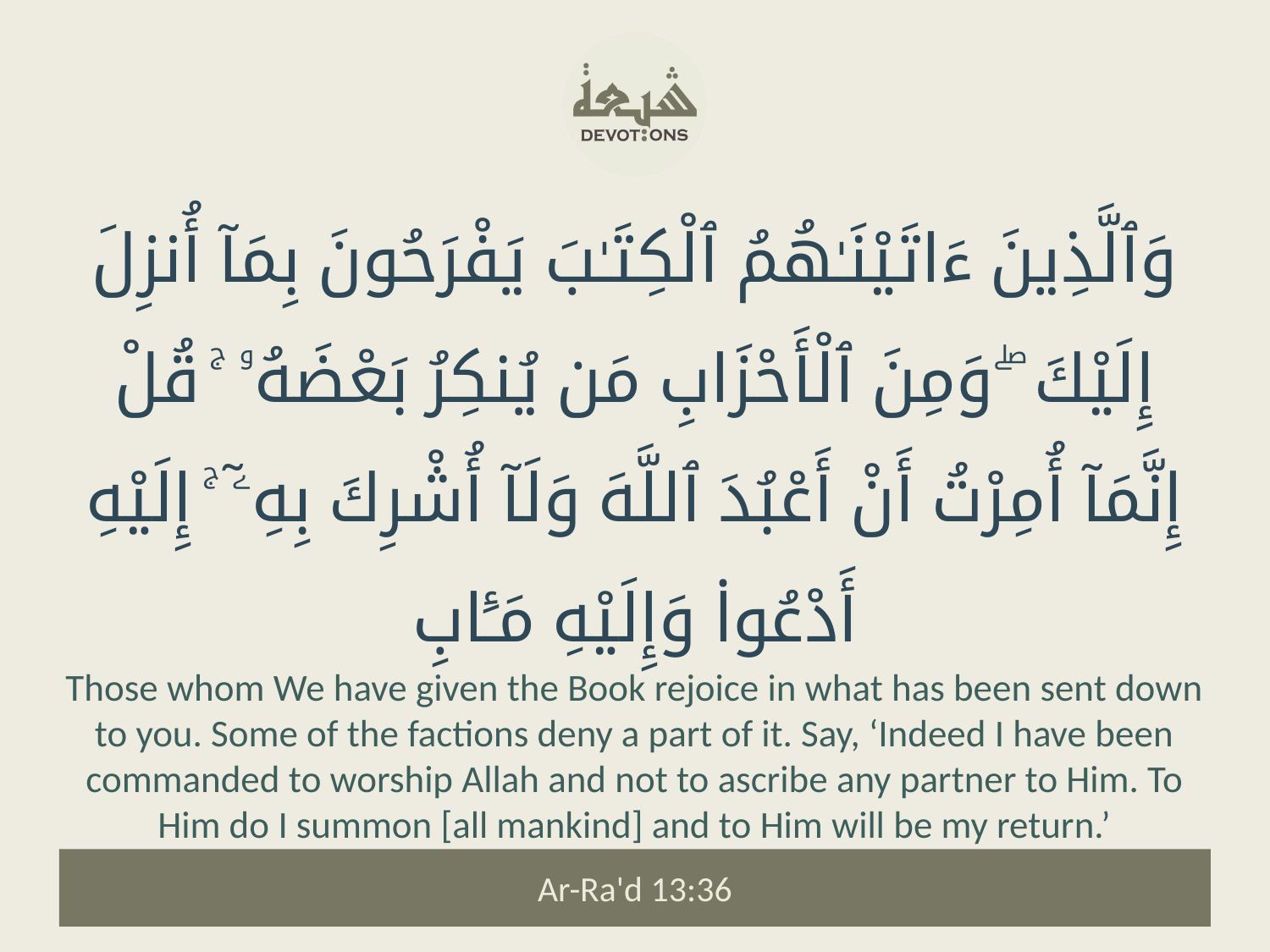

وَٱلَّذِينَ ءَاتَيْنَـٰهُمُ ٱلْكِتَـٰبَ يَفْرَحُونَ بِمَآ أُنزِلَ إِلَيْكَ ۖ وَمِنَ ٱلْأَحْزَابِ مَن يُنكِرُ بَعْضَهُۥ ۚ قُلْ إِنَّمَآ أُمِرْتُ أَنْ أَعْبُدَ ٱللَّهَ وَلَآ أُشْرِكَ بِهِۦٓ ۚ إِلَيْهِ أَدْعُوا۟ وَإِلَيْهِ مَـَٔابِ
Those whom We have given the Book rejoice in what has been sent down to you. Some of the factions deny a part of it. Say, ‘Indeed I have been commanded to worship Allah and not to ascribe any partner to Him. To Him do I summon [all mankind] and to Him will be my return.’
Ar-Ra'd 13:36